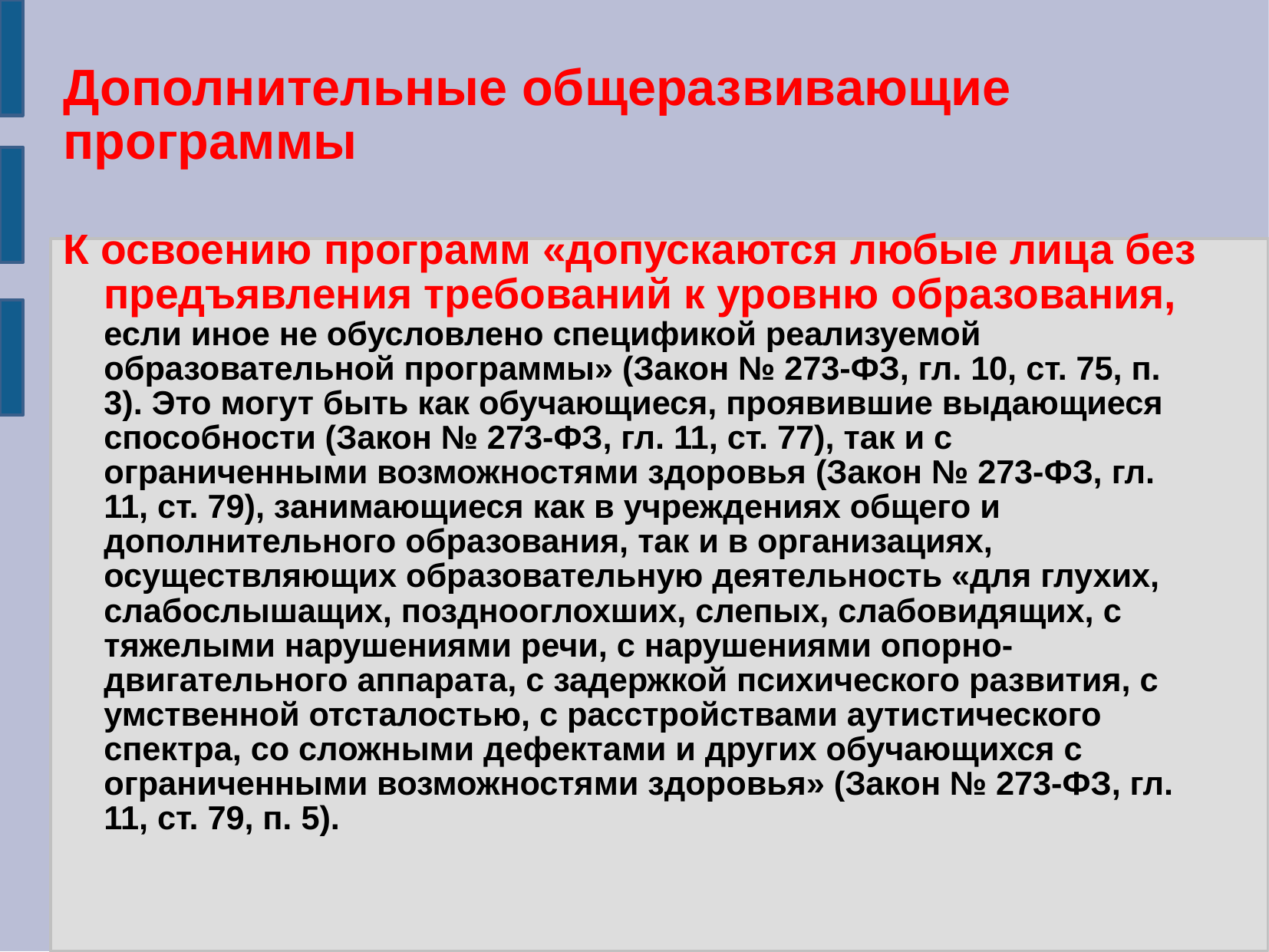

# Дополнительные общеразвивающие программы
К освоению программ «допускаются любые лица без предъявления требований к уровню образования, если иное не обусловлено спецификой реализуемой образовательной программы» (Закон № 273-ФЗ, гл. 10, ст. 75, п. 3). Это могут быть как обучающиеся, проявившие выдающиеся способности (Закон № 273-ФЗ, гл. 11, ст. 77), так и с ограниченными возможностями здоровья (Закон № 273-ФЗ, гл. 11, ст. 79), занимающиеся как в учреждениях общего и дополнительного образования, так и в организациях, осуществляющих образовательную деятельность «для глухих, слабослышащих, позднооглохших, слепых, слабовидящих, с тяжелыми нарушениями речи, с нарушениями опорно-двигательного аппарата, с задержкой психического развития, с умственной отсталостью, с расстройствами аутистического спектра, со сложными дефектами и других обучающихся с ограниченными возможностями здоровья» (Закон № 273-ФЗ, гл. 11, ст. 79, п. 5).